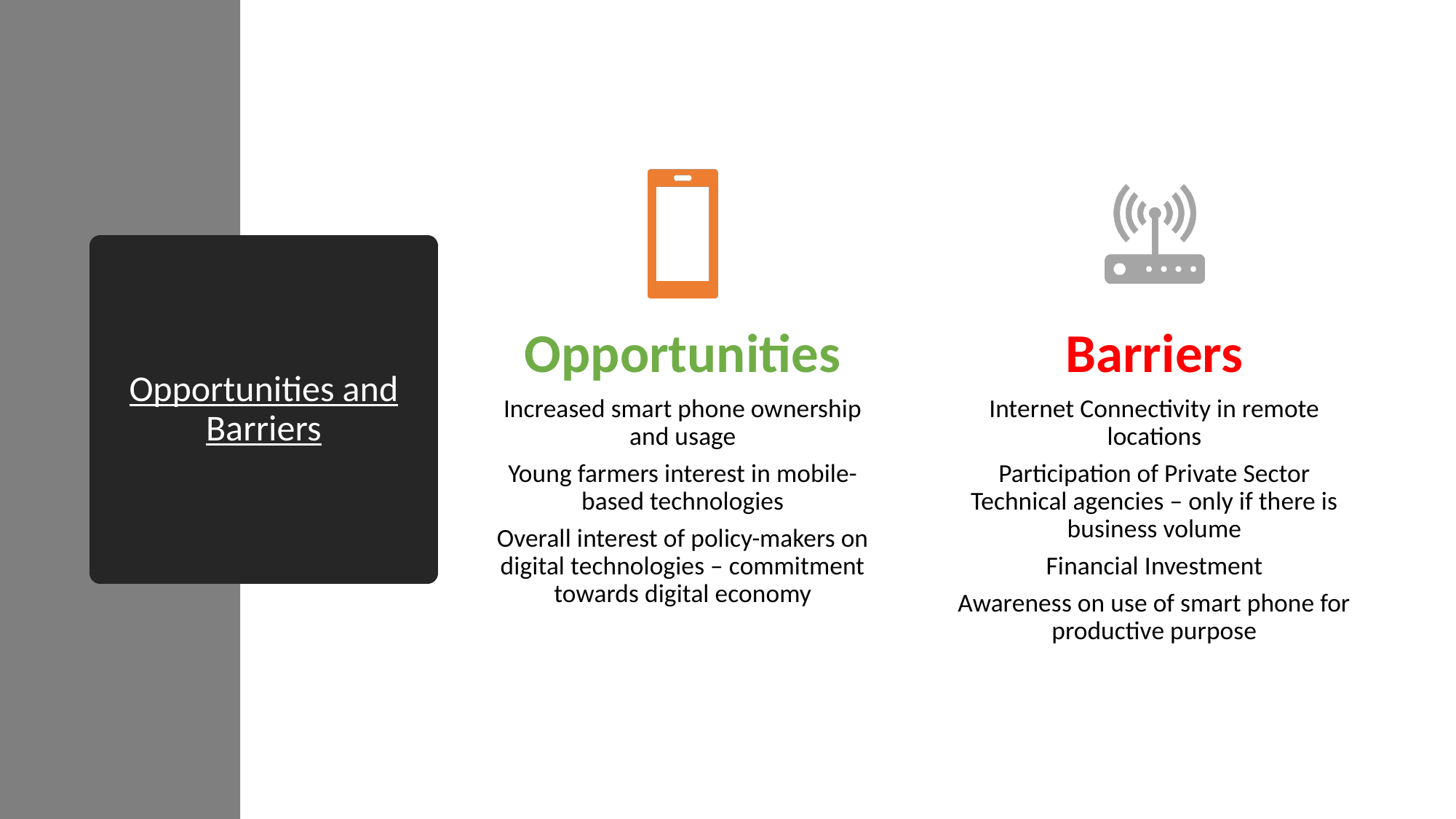

Opportunities
Increased smart phone ownership and usage
Young farmers interest in mobile-based technologies
Overall interest of policy-makers on digital technologies – commitment towards digital economy
Barriers
Internet Connectivity in remote locations
Participation of Private Sector Technical agencies – only if there is business volume
Financial Investment
Awareness on use of smart phone for productive purpose
# Opportunities and Barriers